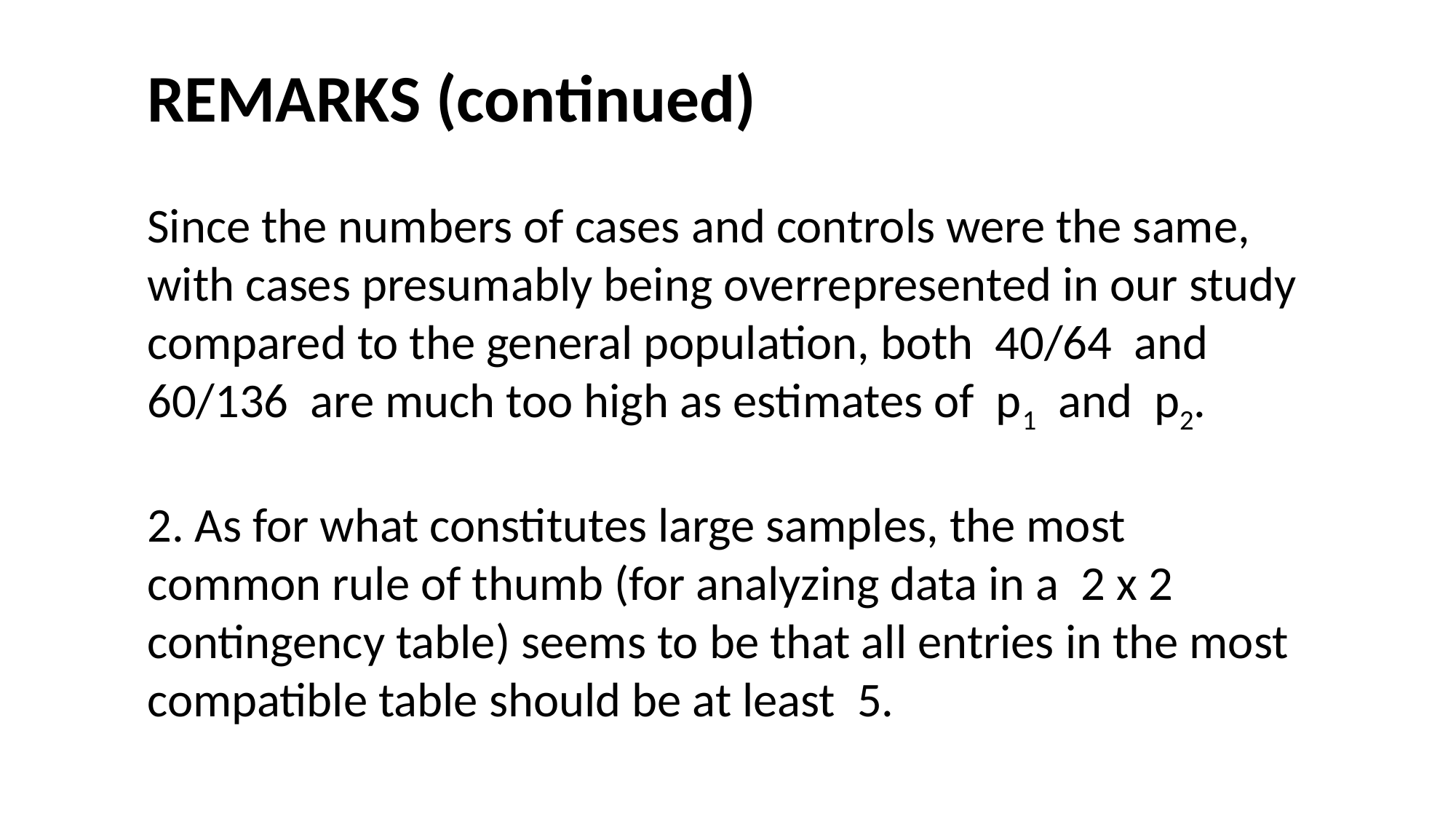

#
REMARKS (continued)

Since the numbers of cases and controls were the same, with cases presumably being overrepresented in our study compared to the general population, both  40/64  and  60/136  are much too high as estimates of  p1  and  p2.

2. As for what constitutes large samples, the most common rule of thumb (for analyzing data in a  2 x 2  contingency table) seems to be that all entries in the most compatible table should be at least  5.